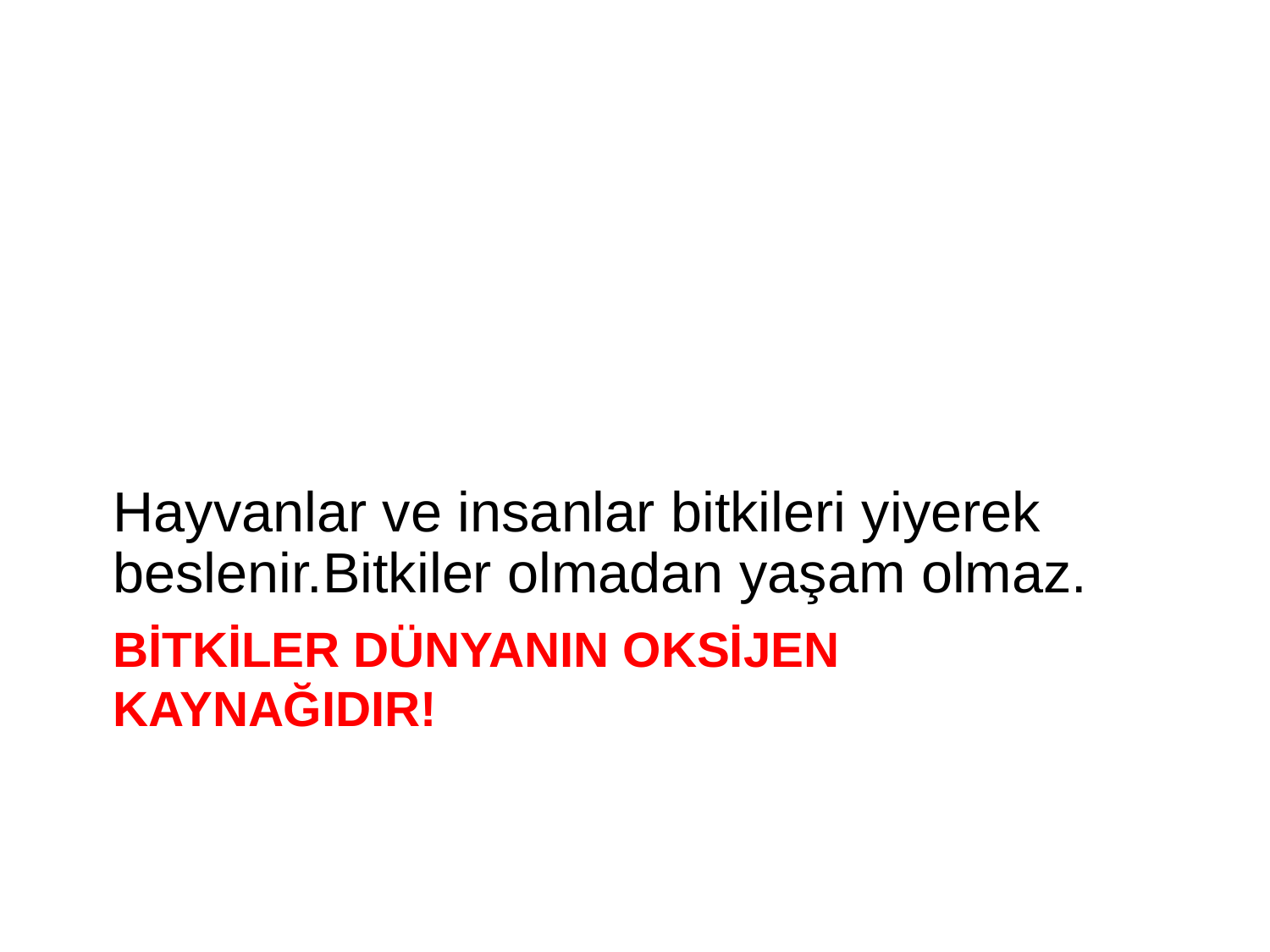

Hayvanlar ve insanlar bitkileri yiyerek beslenir.Bitkiler olmadan yaşam olmaz.
Bitkiler dünyanIN OKSİJEN  KAYNAĞIDIR!